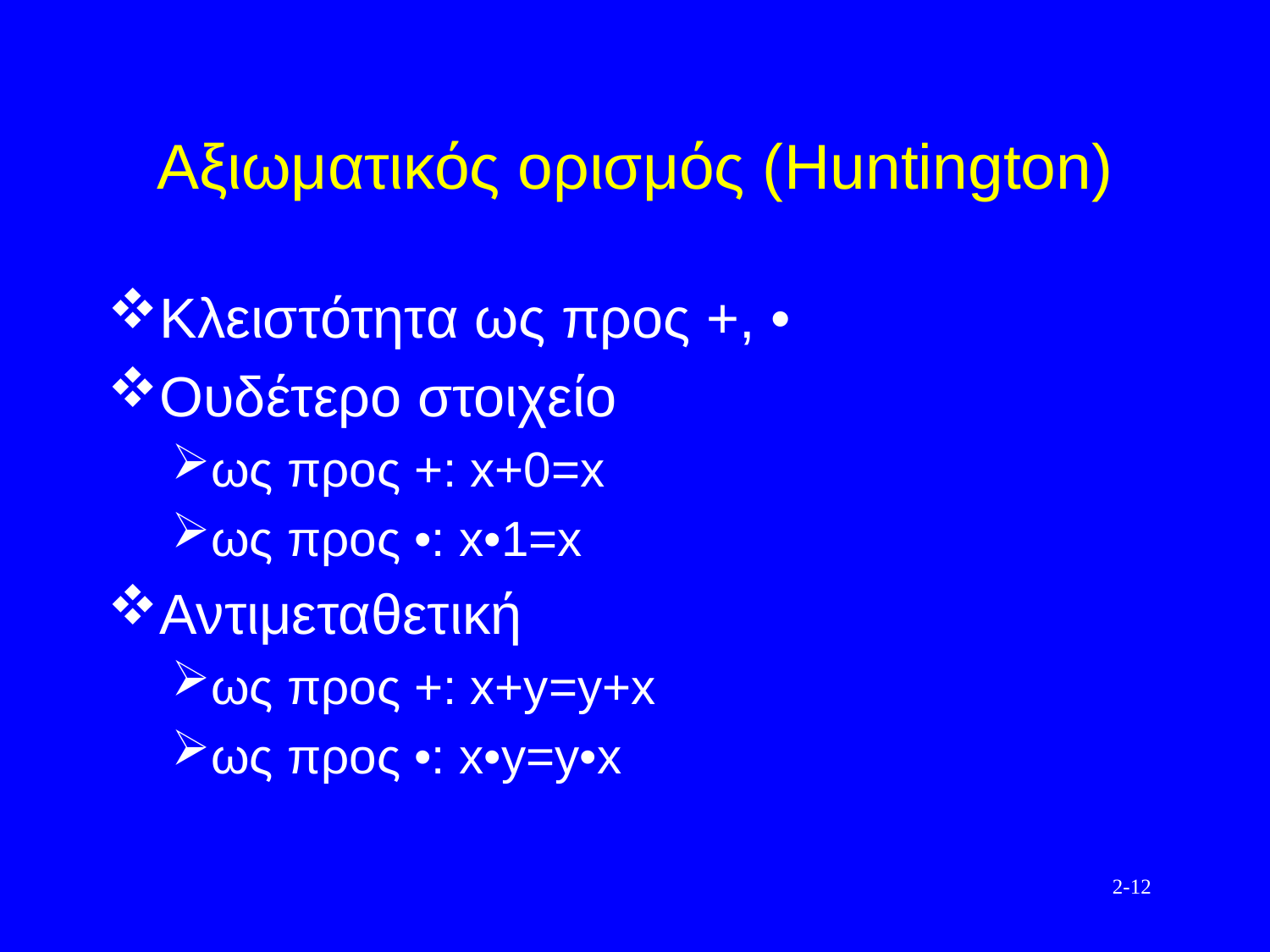

# Αξιωματικός ορισμός (Huntington)
Κλειστότητα ως προς +, •
Ουδέτερο στοιχείο
ως προς +: x+0=x
ως προς •: x•1=x
Αντιμεταθετική
ως προς +: x+y=y+x
ως προς •: x•y=y•x